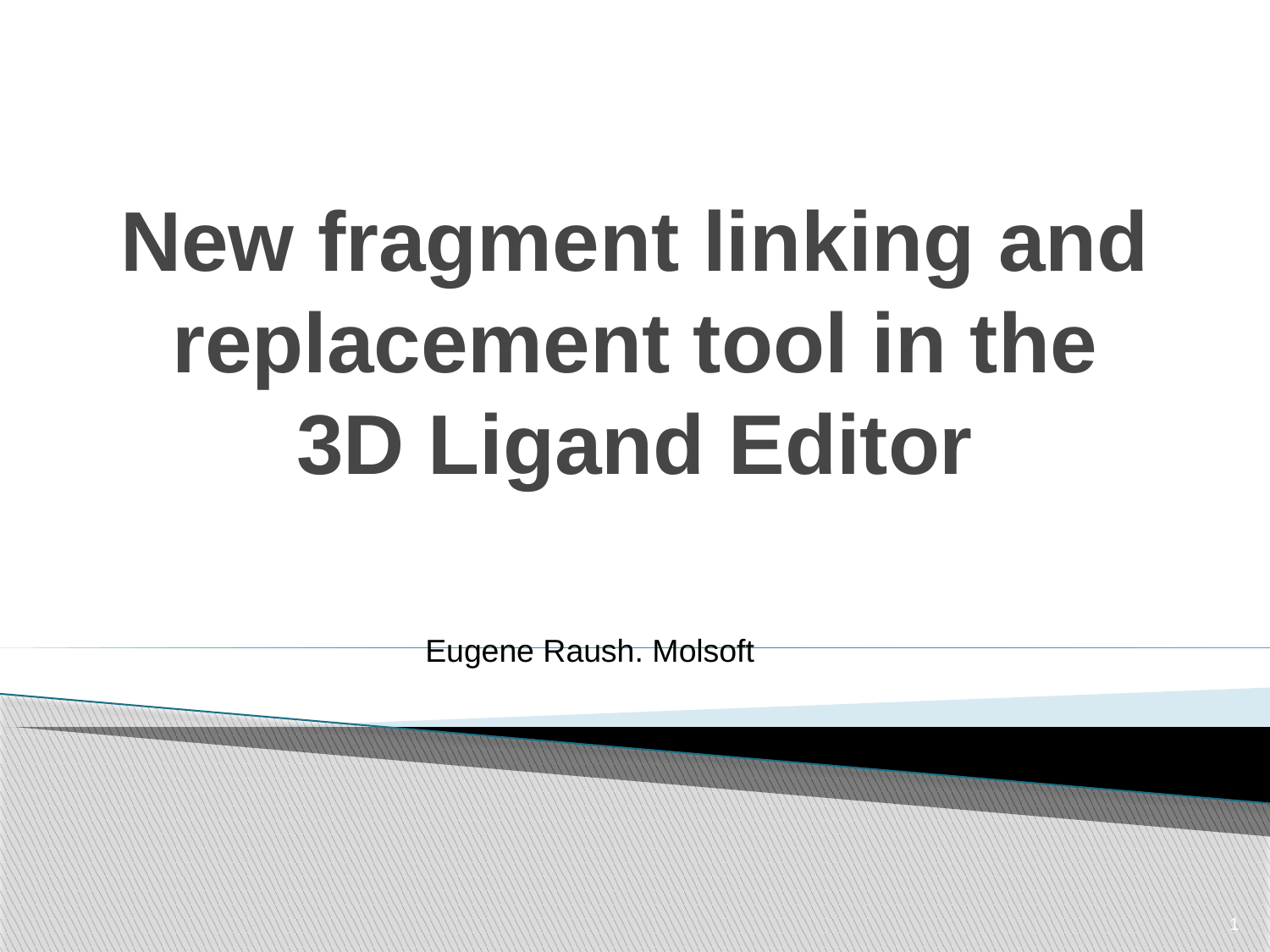

# New fragment linking and replacement tool in the 3D Ligand Editor
Eugene Raush. Molsoft
1